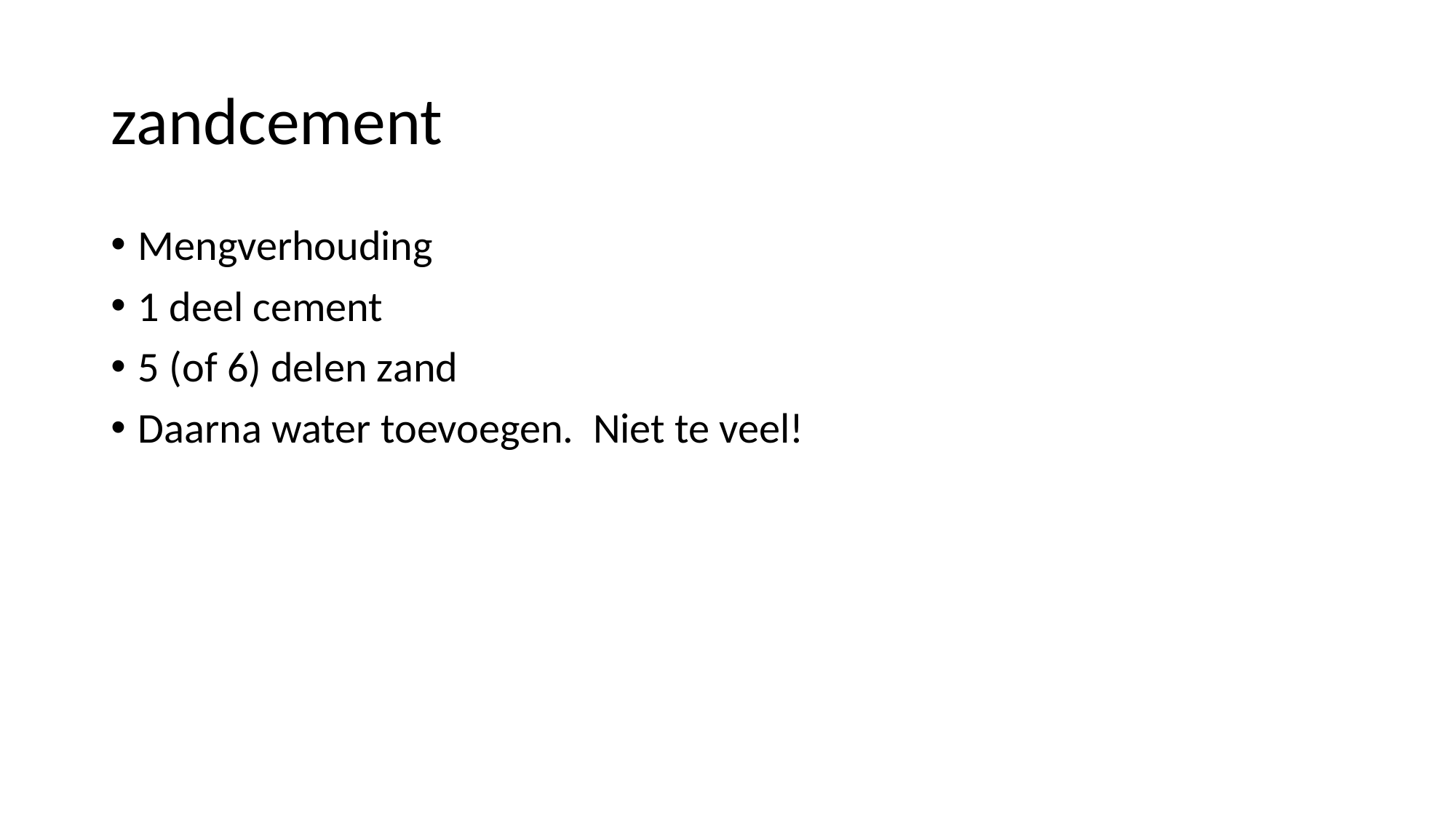

# zandcement
Mengverhouding
1 deel cement
5 (of 6) delen zand
Daarna water toevoegen.  Niet te veel!